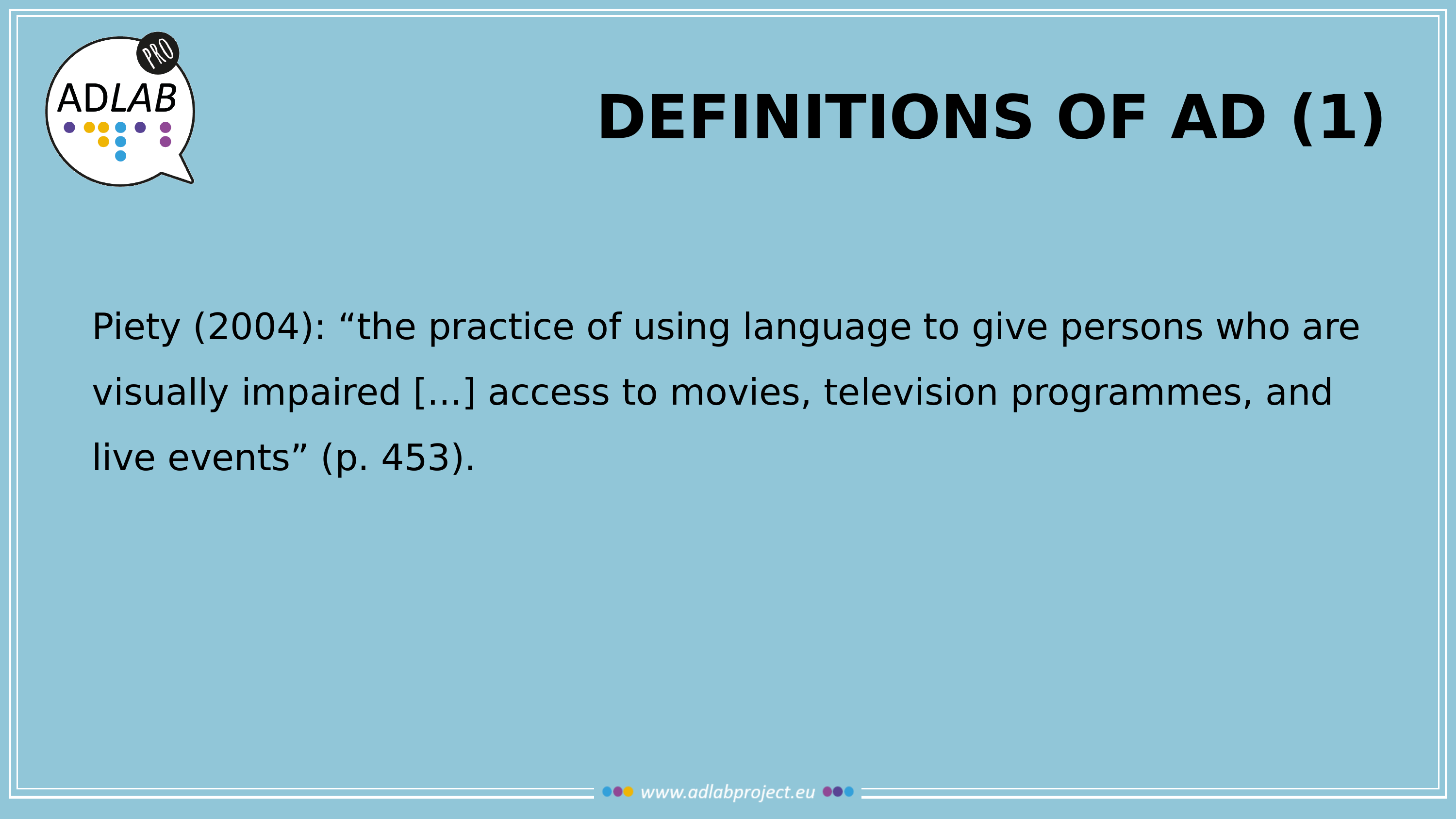

# DEFINITIONS OF AD (1)
Piety (2004): “the practice of using language to give persons who are visually impaired [...] access to movies, television programmes, and live events” (p. 453).